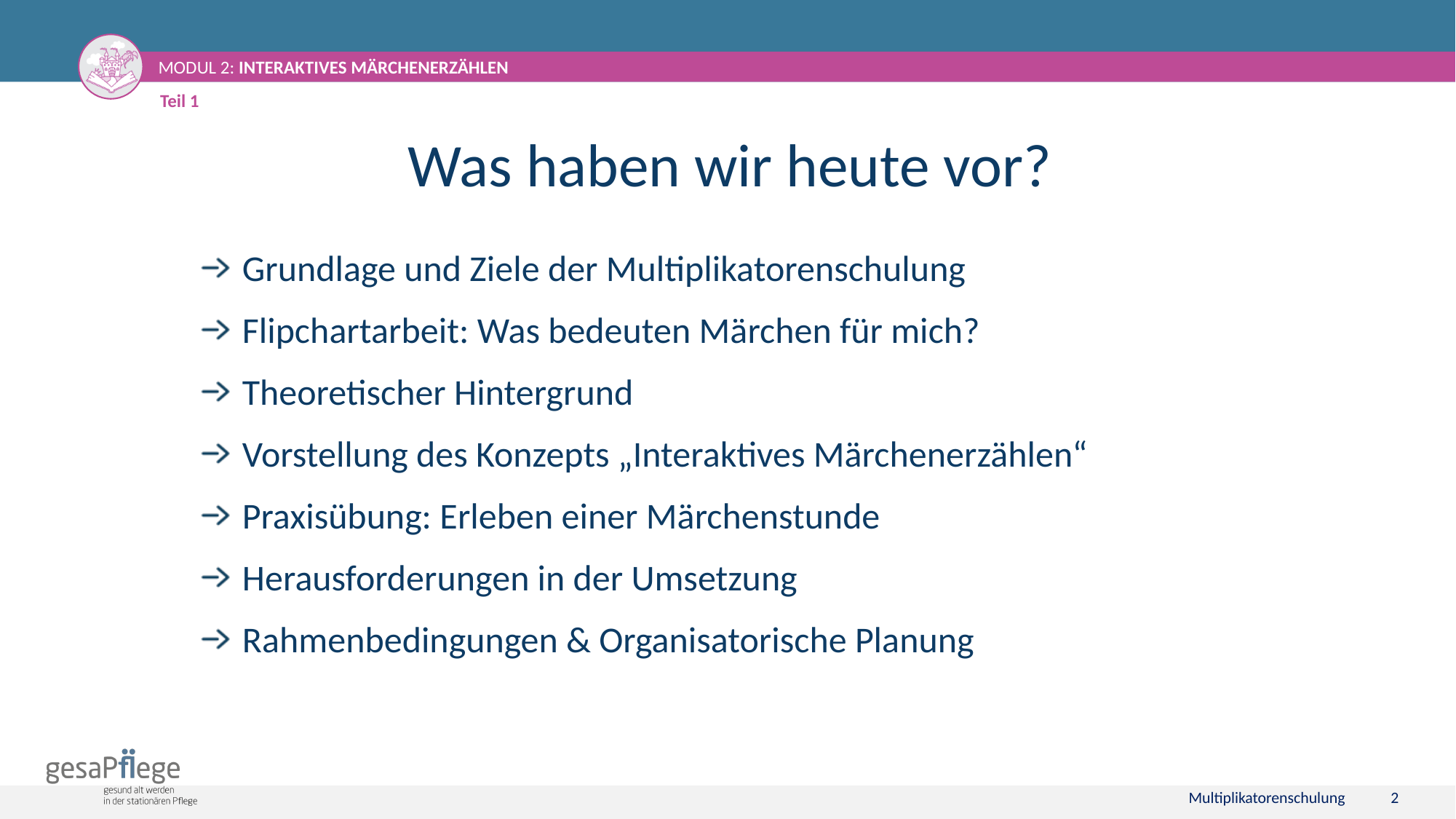

Teil 1

# Was haben wir heute vor?
Grundlage und Ziele der Multiplikatorenschulung
Flipchartarbeit: Was bedeuten Märchen für mich?
Theoretischer Hintergrund
Vorstellung des Konzepts „Interaktives Märchenerzählen“
Praxisübung: Erleben einer Märchenstunde
Herausforderungen in der Umsetzung
Rahmenbedingungen & Organisatorische Planung
Multiplikatorenschulung
2